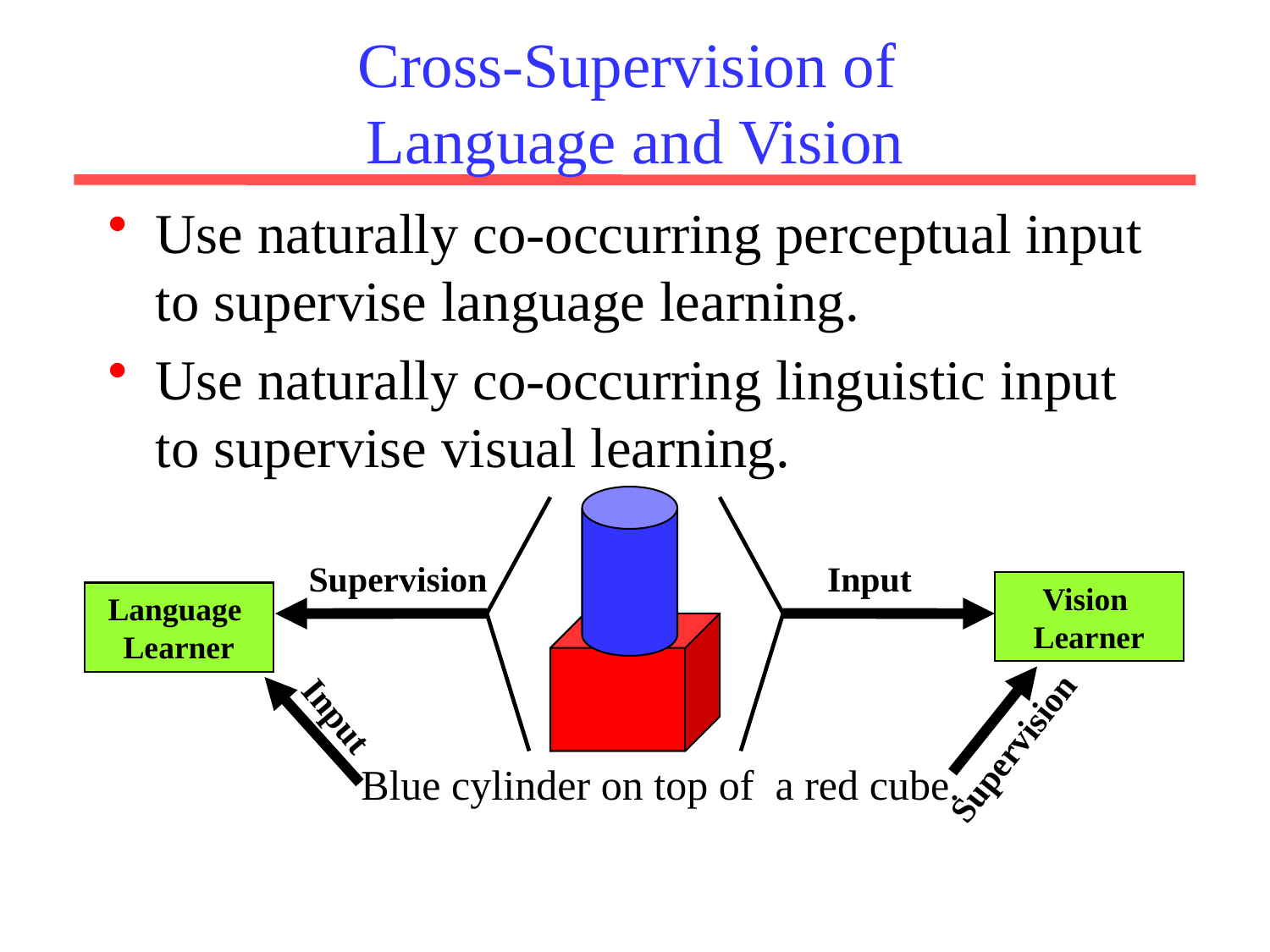

Cross-Supervision of
Language and Vision
Use naturally co-occurring perceptual input to supervise language learning.
Use naturally co-occurring linguistic input to supervise visual learning.

Supervision
Language
Learner

Input

Input
Vision
Learner

Supervision
Blue cylinder on top of  a red cube.